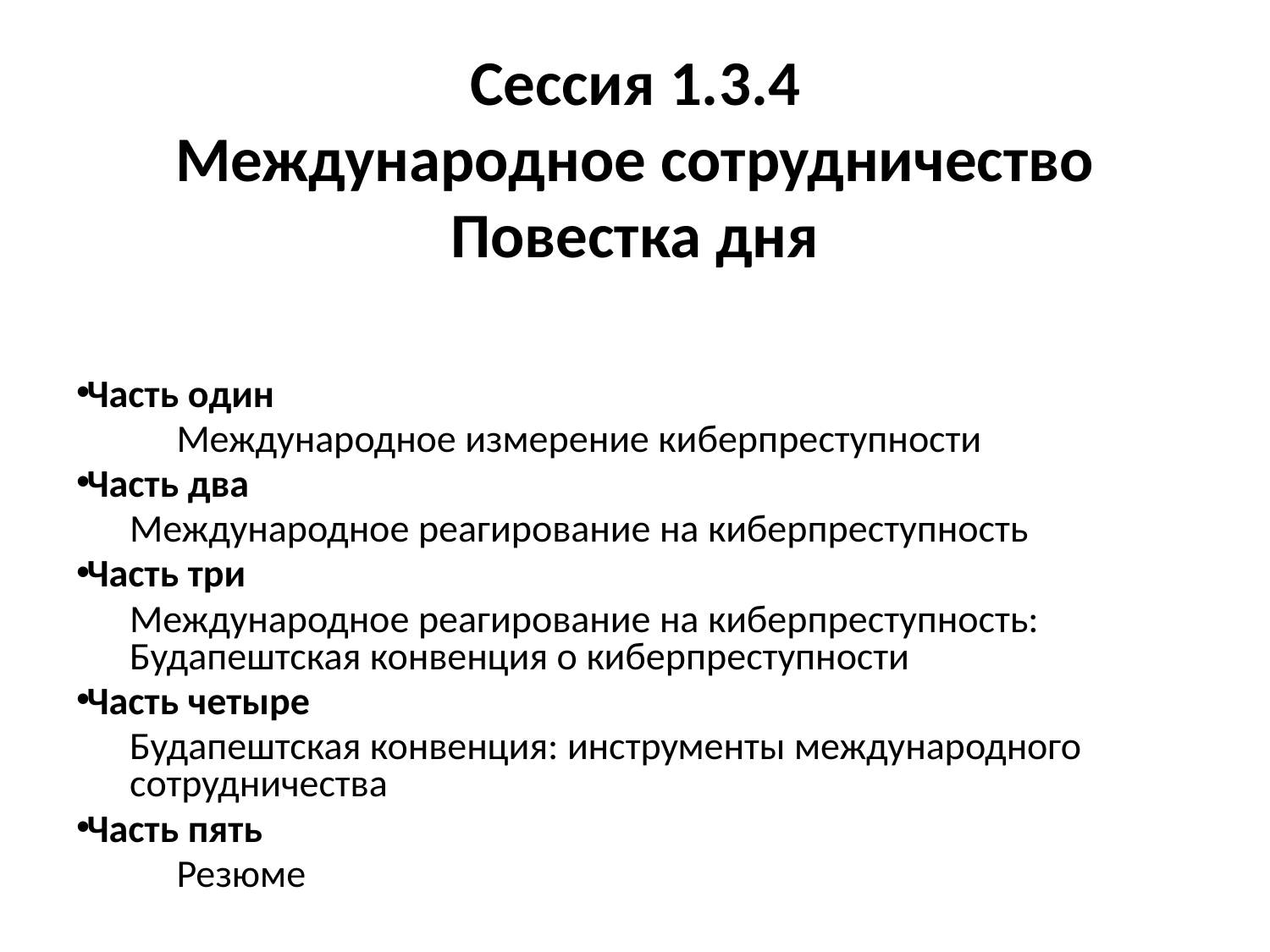

# Сессия 1.3.4 Международное сотрудничество Повестка дня

Часть один
	Международное измерение киберпреступности
Часть два
	Международное реагирование на киберпреступность
Часть три
	Международное реагирование на киберпреступность: Будапештская конвенция о киберпреступности
Часть четыре
	Будапештская конвенция: инструменты международного сотрудничества
Часть пять
	Резюме